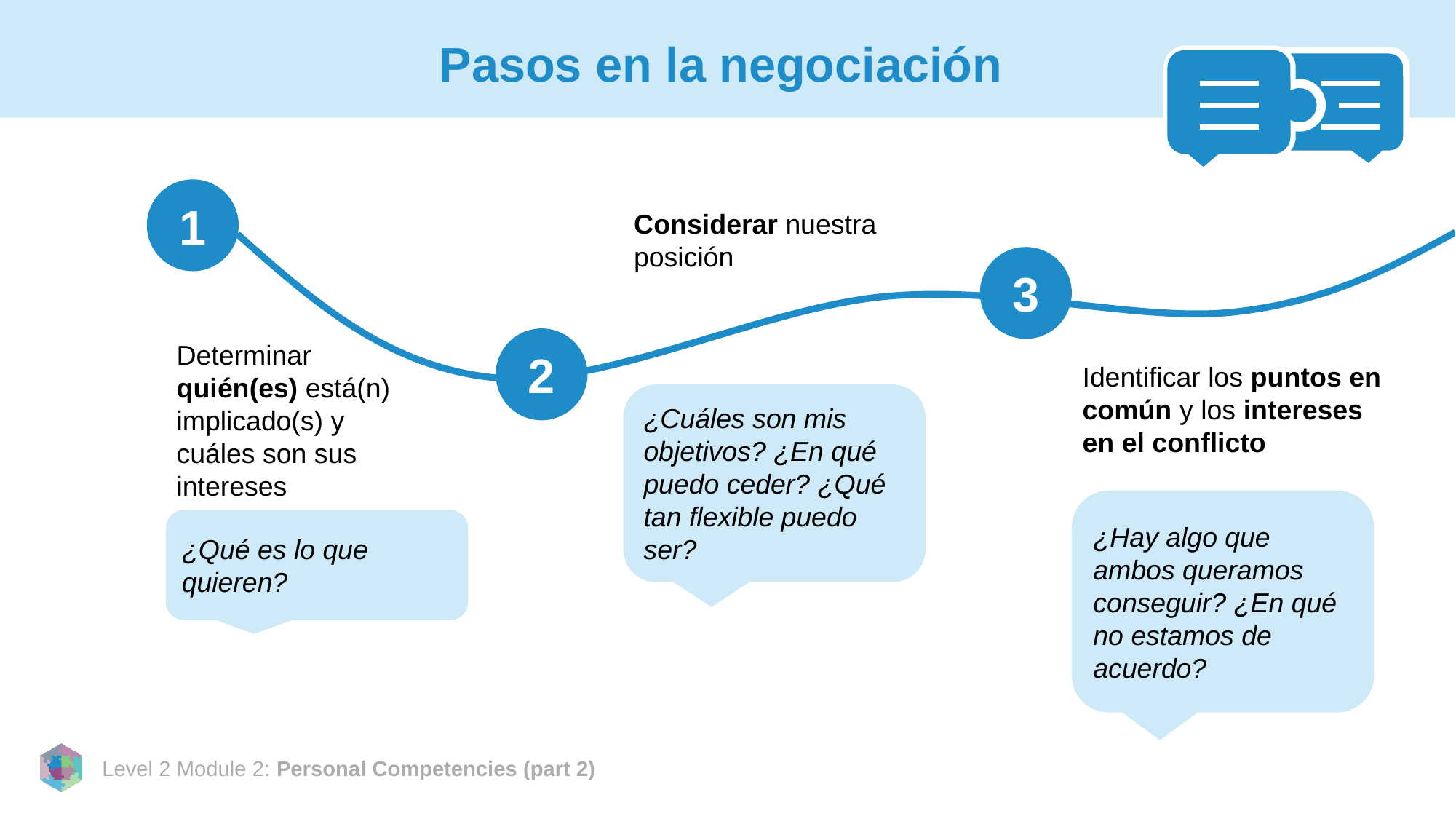

# Pasos en la negociación

1
Considerar nuestra posición

3
2
Determinar quién(es) está(n) implicado(s) y cuáles son sus intereses
Identificar los puntos en común y los intereses en el conflicto
¿Cuáles son mis objetivos? ¿En qué puedo ceder? ¿Qué tan flexible puedo ser?
¿Hay algo que ambos queramos conseguir? ¿En qué no estamos de acuerdo?
¿Qué es lo que quieren?